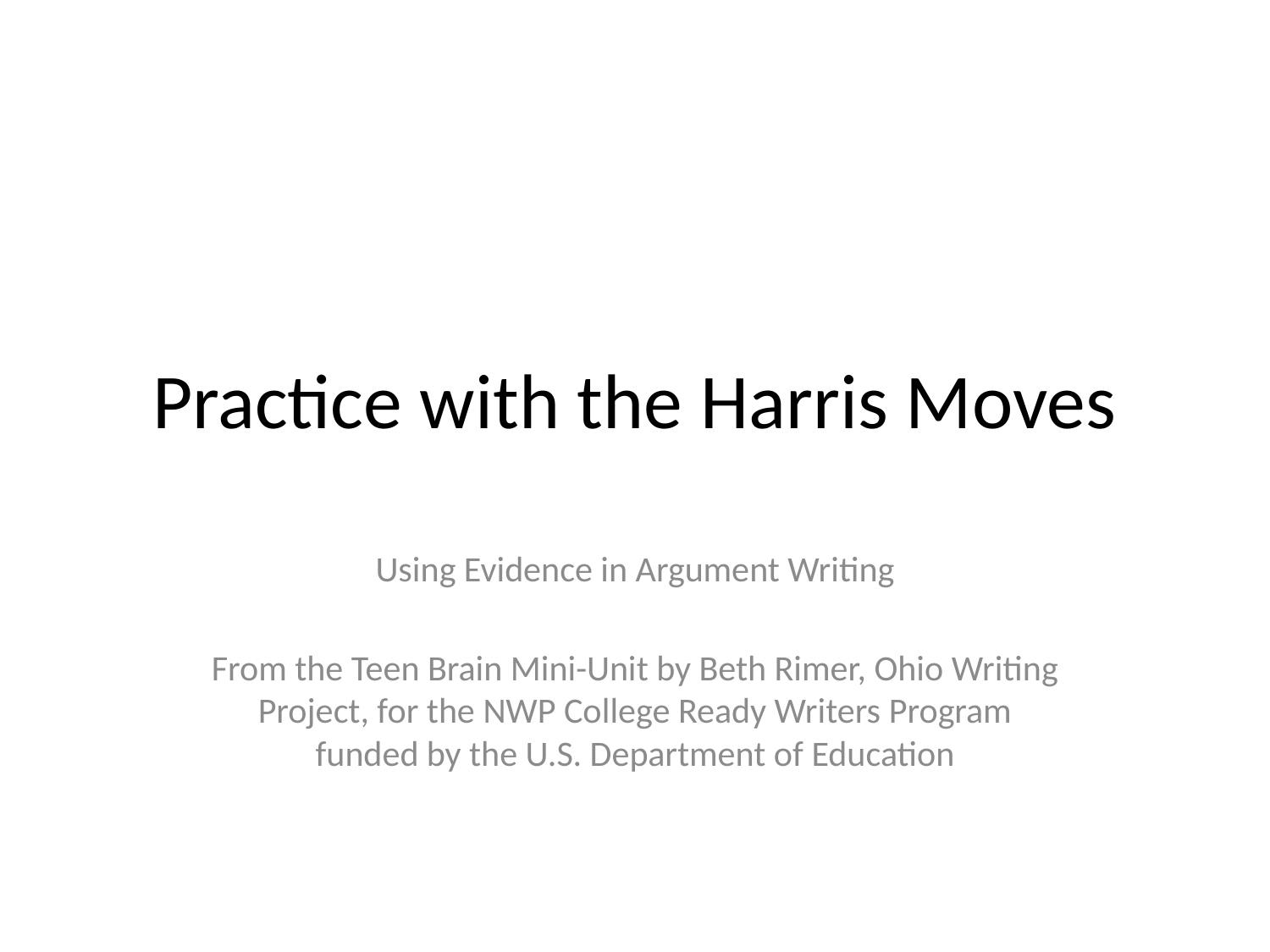

# Practice with the Harris Moves
Using Evidence in Argument Writing

From the Teen Brain Mini-Unit by Beth Rimer, Ohio Writing Project, for the NWP College Ready Writers Program funded by the U.S. Department of Education